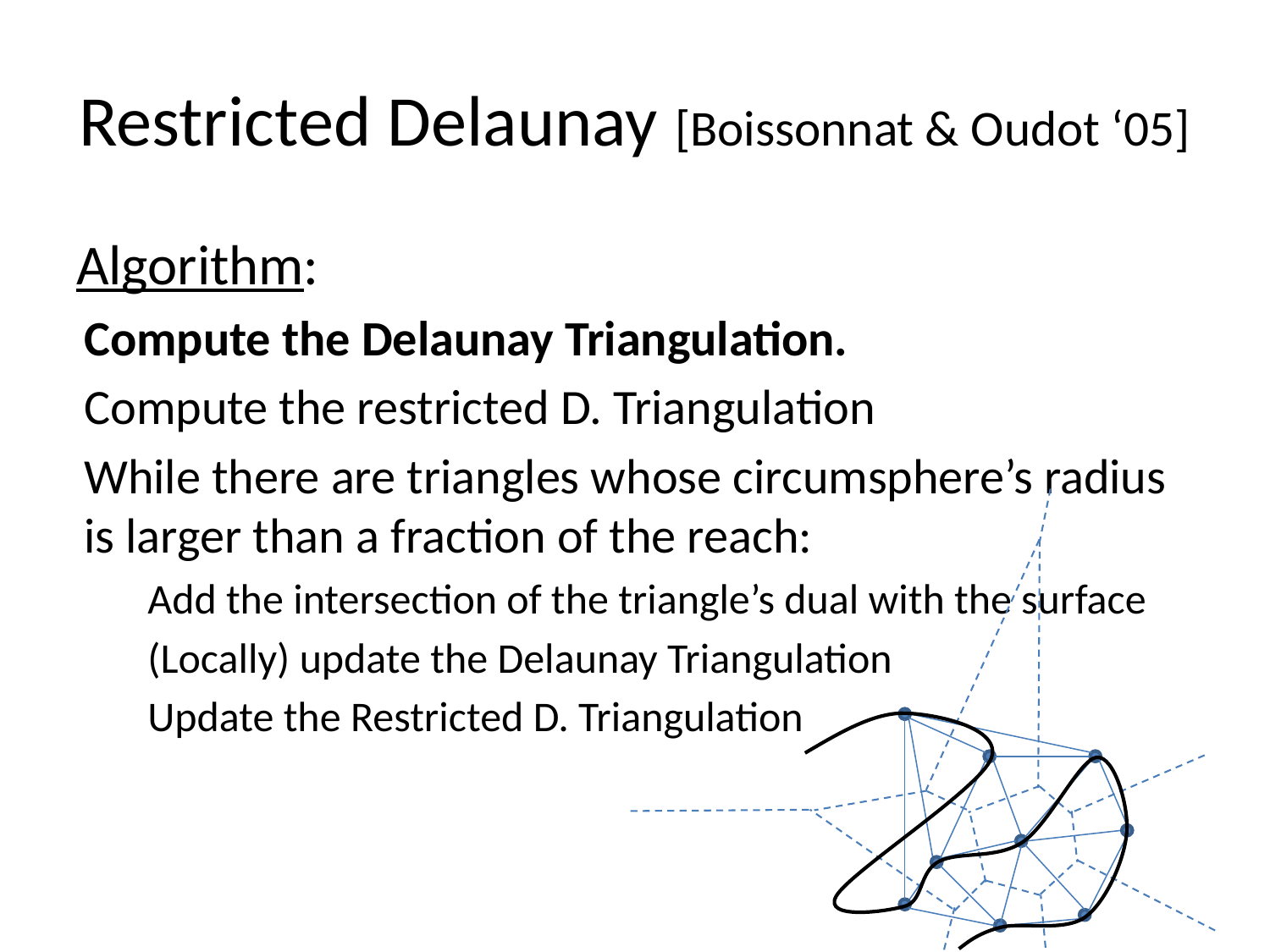

# Restricted Delaunay [Boissonnat & Oudot ‘05]
Algorithm:
Compute the Delaunay Triangulation.
Compute the restricted D. Triangulation
While there are triangles whose circumsphere’s radius is larger than a fraction of the reach:
Add the intersection of the triangle’s dual with the surface
(Locally) update the Delaunay Triangulation
Update the Restricted D. Triangulation